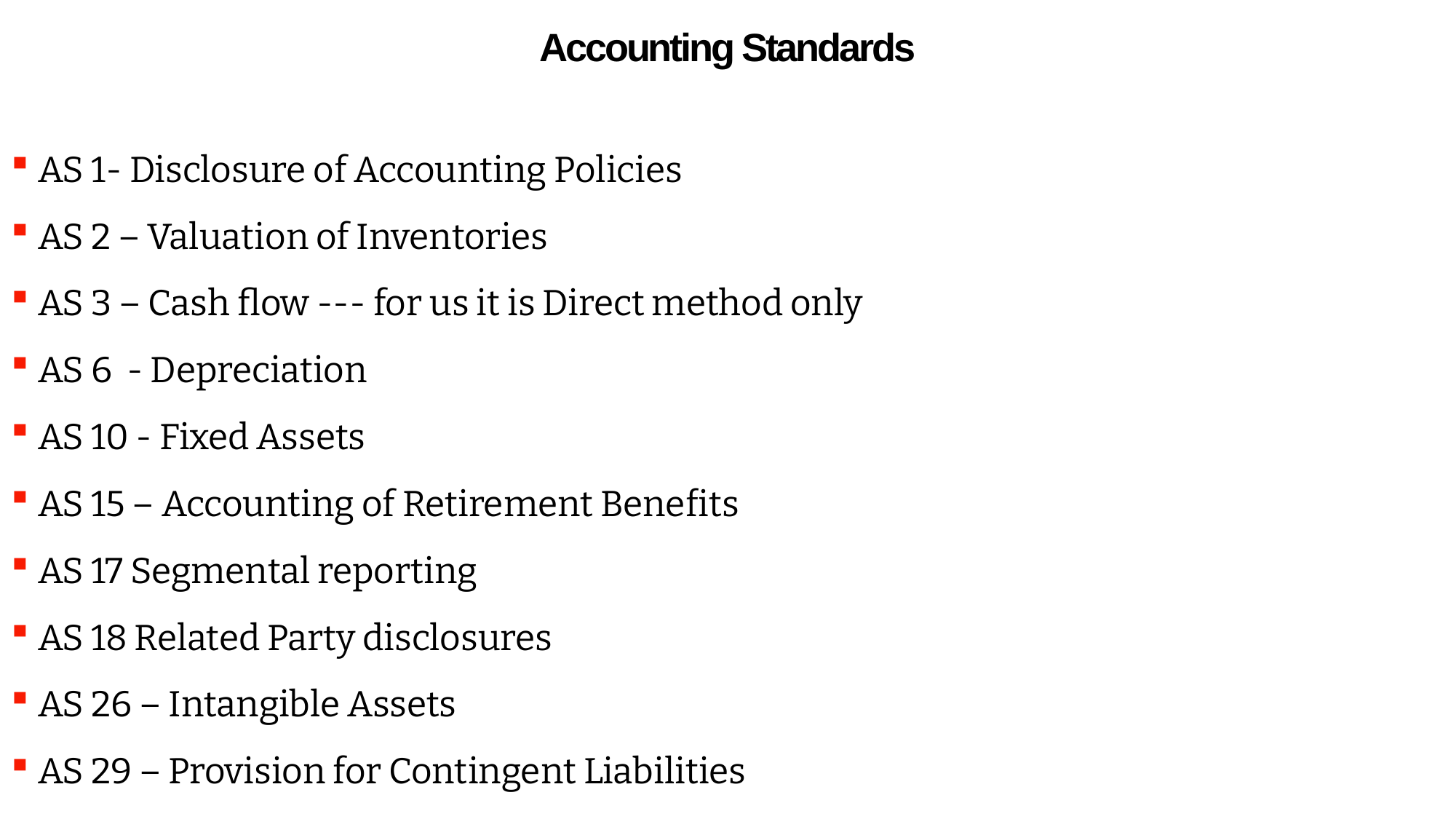

Accounting Standards

AS 1- Disclosure of Accounting Policies
AS 2 – Valuation of Inventories
AS 3 – Cash flow --- for us it is Direct method only
AS 6  - Depreciation
AS 10 - Fixed Assets
AS 15 – Accounting of Retirement Benefits
AS 17 Segmental reporting
AS 18 Related Party disclosures
AS 26 – Intangible Assets
AS 29 – Provision for Contingent Liabilities